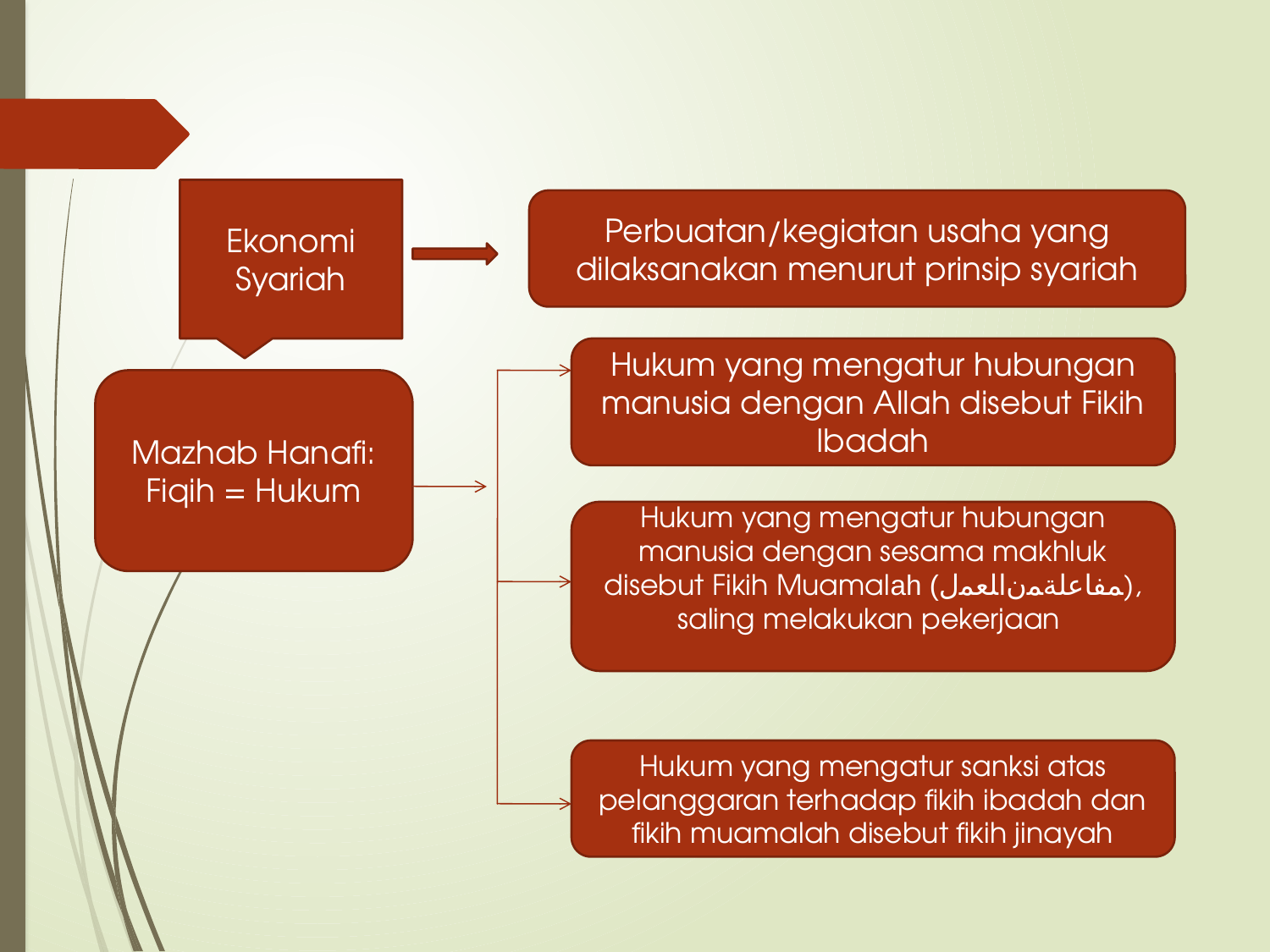

Ekonomi Syariah
Perbuatan/kegiatan usaha yang dilaksanakan menurut prinsip syariah

Hukum yang mengatur hubungan manusia dengan Allah disebut Fikih Ibadah
Mazhab Hanafi:
Fiqih = Hukum
Hukum yang mengatur hubungan manusia dengan sesama makhluk disebut Fikih Muamalah (ﻤﻔﺎﻋﻠﺔﻤﻥﺍﻠﻌﻤﻝ), saling melakukan pekerjaan

Hukum yang mengatur sanksi atas pelanggaran terhadap fikih ibadah dan fikih muamalah disebut fikih jinayah